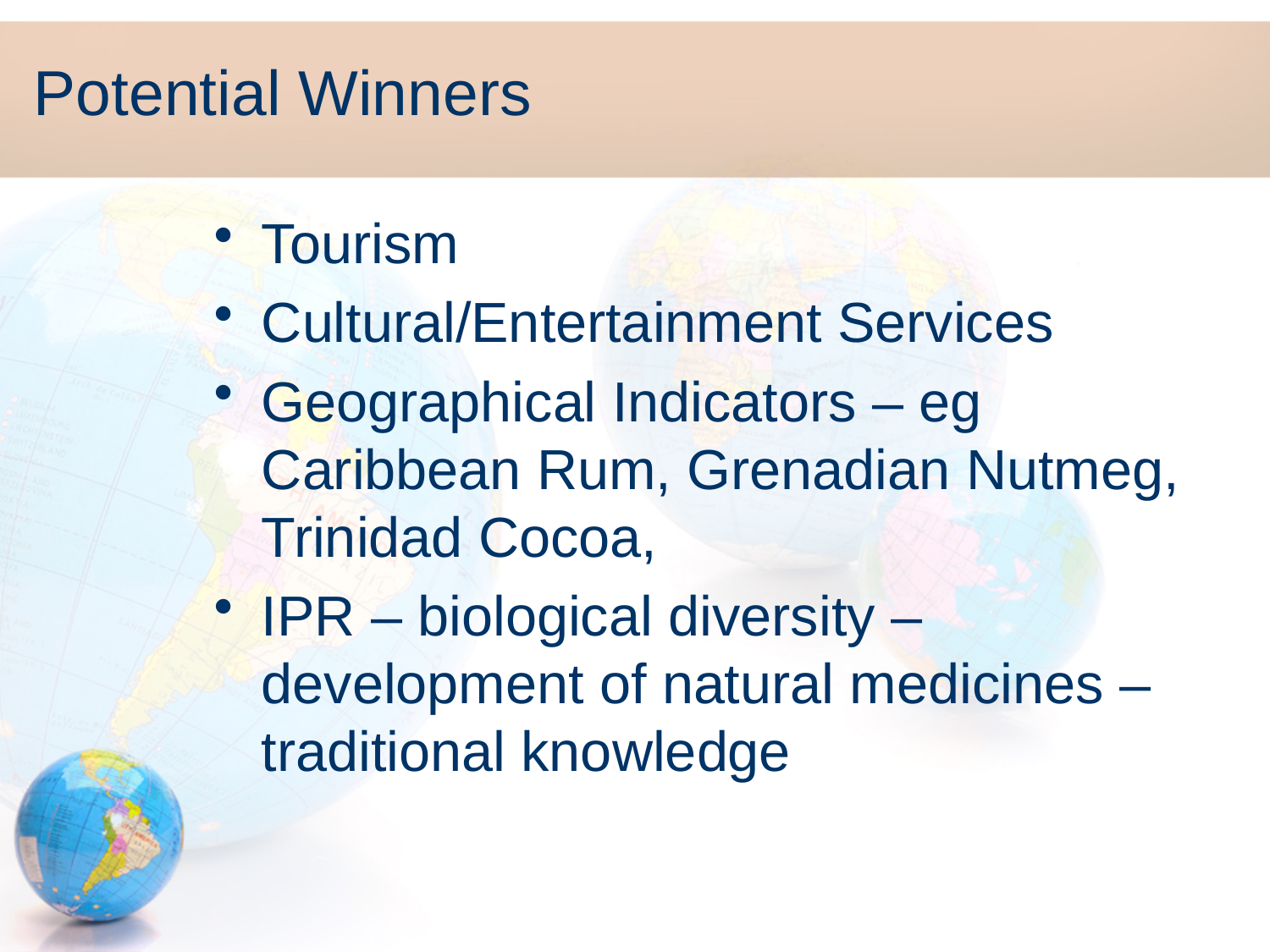

# Potential Winners
Tourism
Cultural/Entertainment Services
Geographical Indicators – eg Caribbean Rum, Grenadian Nutmeg, Trinidad Cocoa,
IPR – biological diversity – development of natural medicines – traditional knowledge